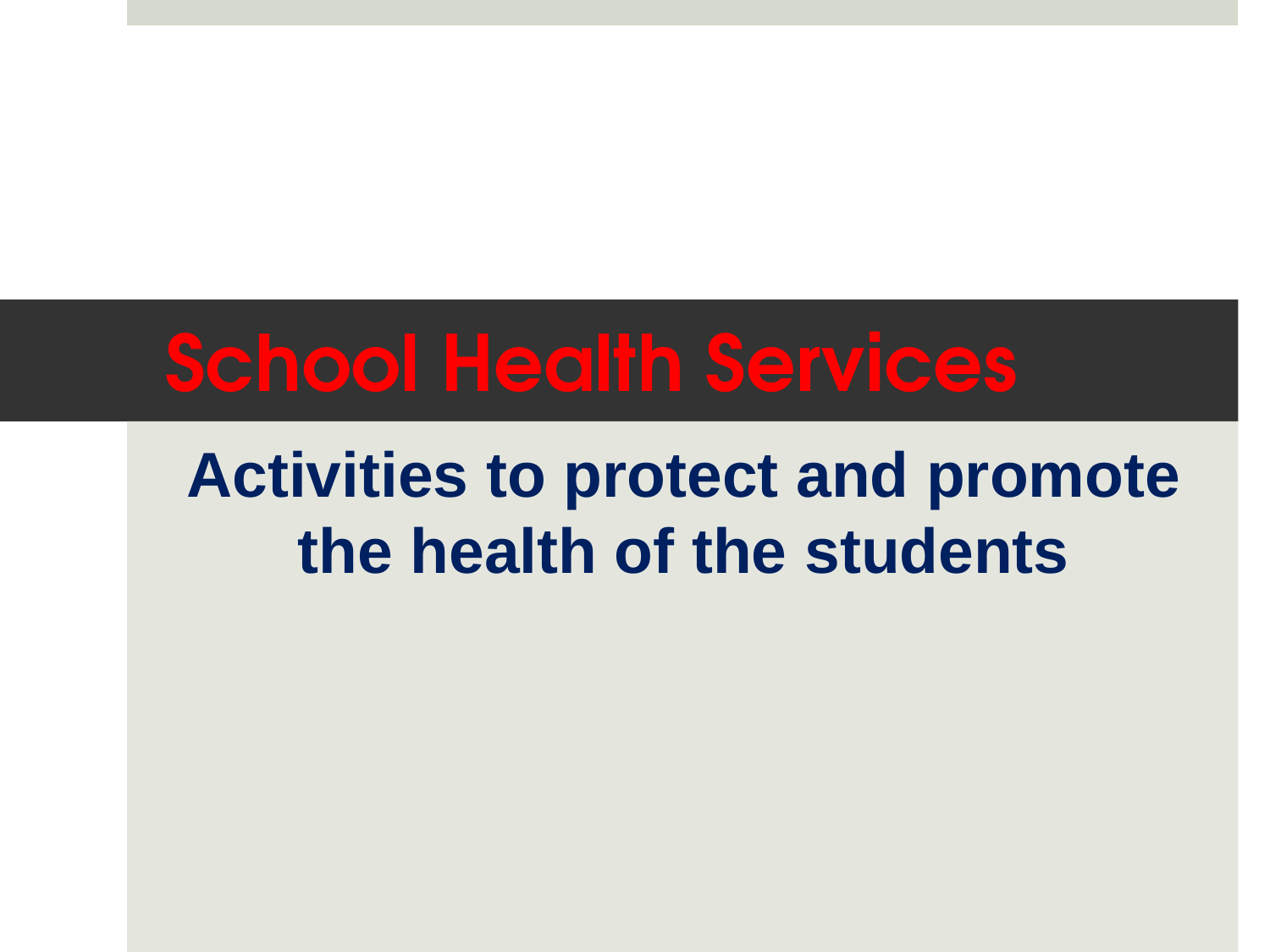

# School Health Services
Activities to protect and promote the health of the students

CHS 485
 2nd lecture